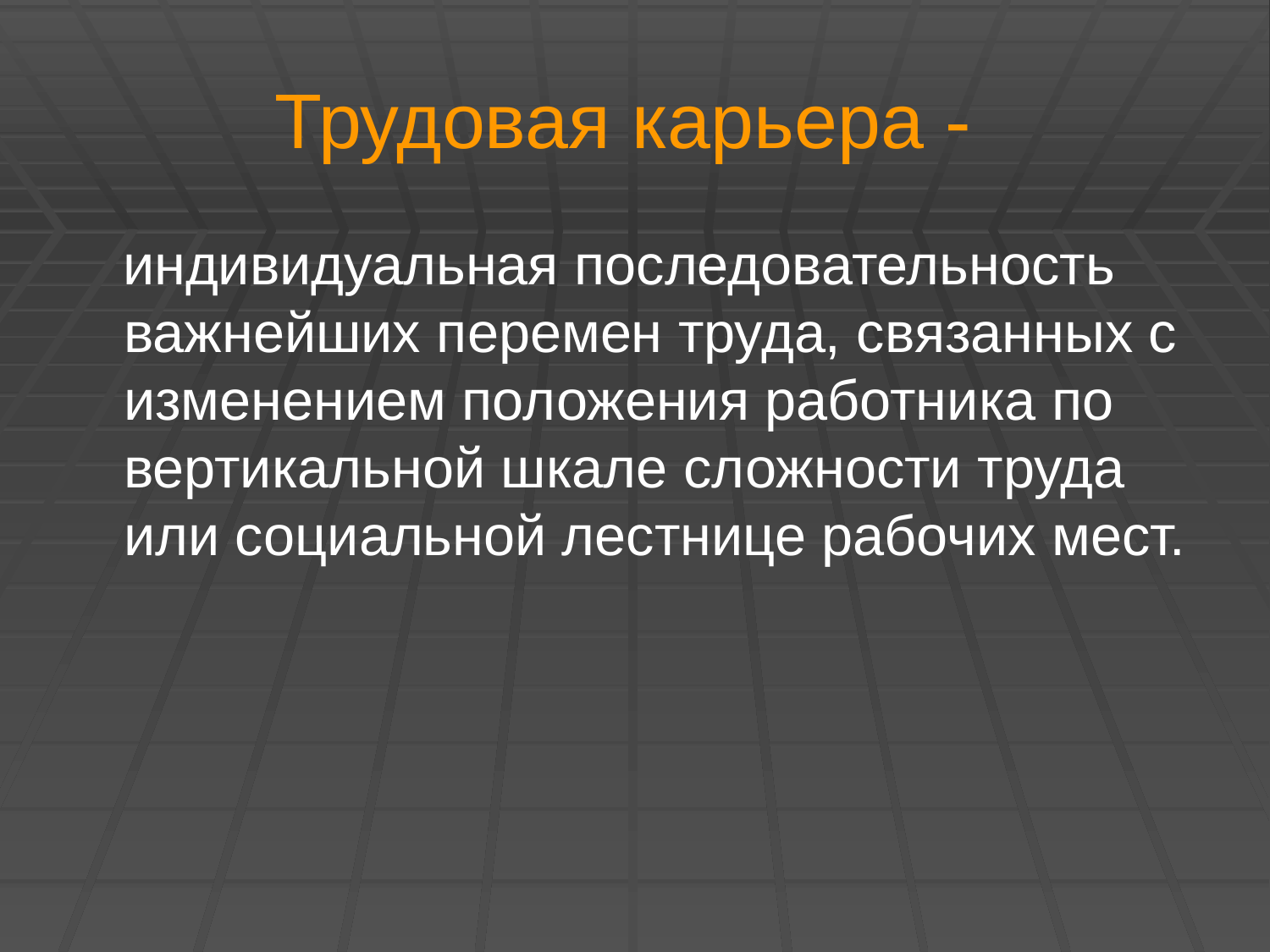

# Трудовая карьера -
   индивидуальная последовательность важнейших перемен труда, связанных с изменением положения работника по вертикальной шкале сложности труда или социальной лестнице рабочих мест.